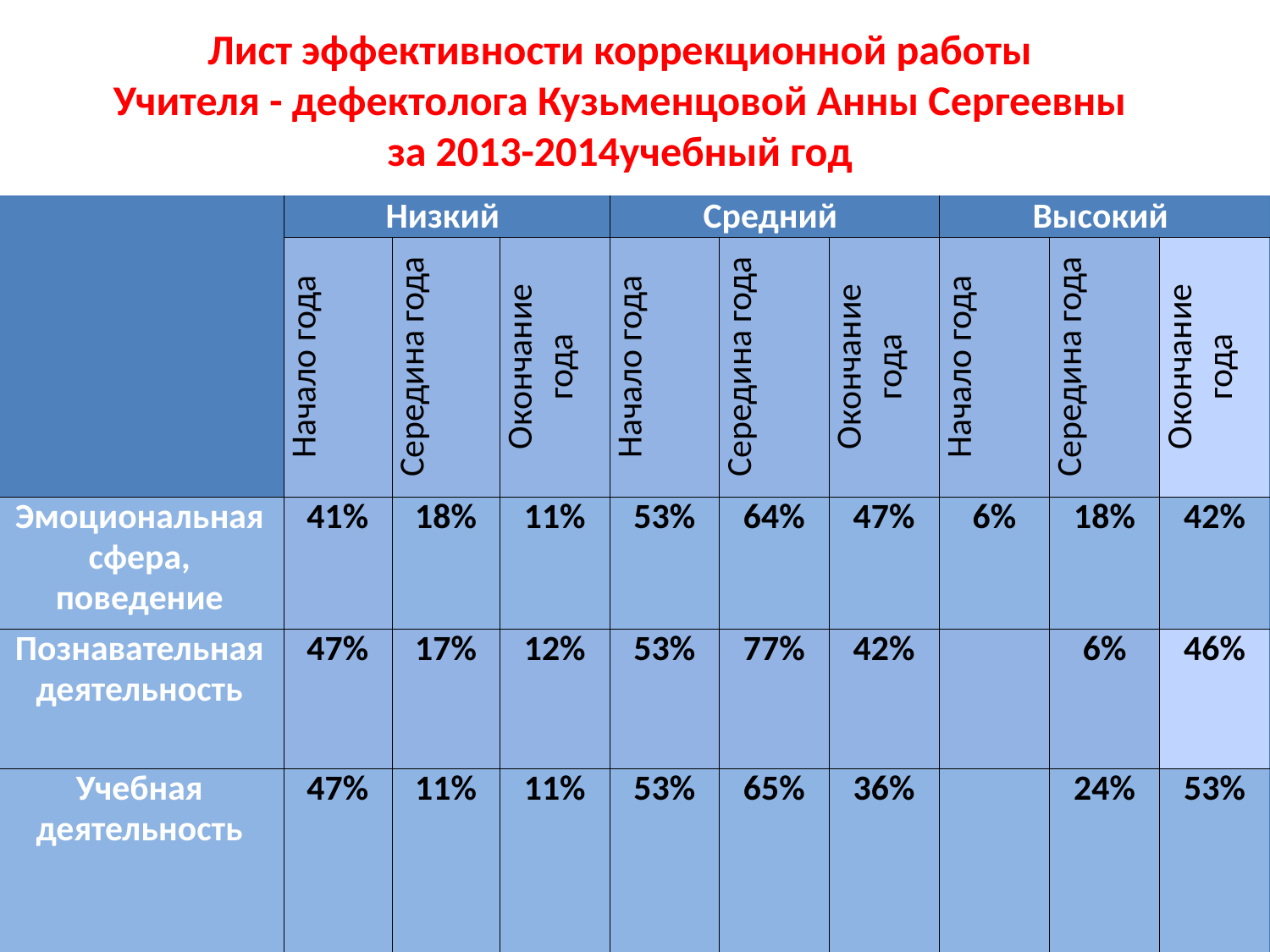

Лист эффективности коррекционной работы
Учителя - дефектолога Кузьменцовой Анны Сергеевны
за 2013-2014учебный год
|  | Низкий |  |  | Средний |  |  | Высокий |  |  |
| --- | --- | --- | --- | --- | --- | --- | --- | --- | --- |
|  | Начало года | Середина года | Окончание года | Начало года | Середина года | Окончание года | Начало года | Середина года | Окончание года |
| Эмоциональная сфера, поведение | 41% | 18% | 11% | 53% | 64% | 47% | 6% | 18% | 42% |
| Познавательная деятельность | 47% | 17% | 12% | 53% | 77% | 42% |  | 6% | 46% |
| Учебная деятельность | 47% | 11% | 11% | 53% | 65% | 36% |  | 24% | 53% |